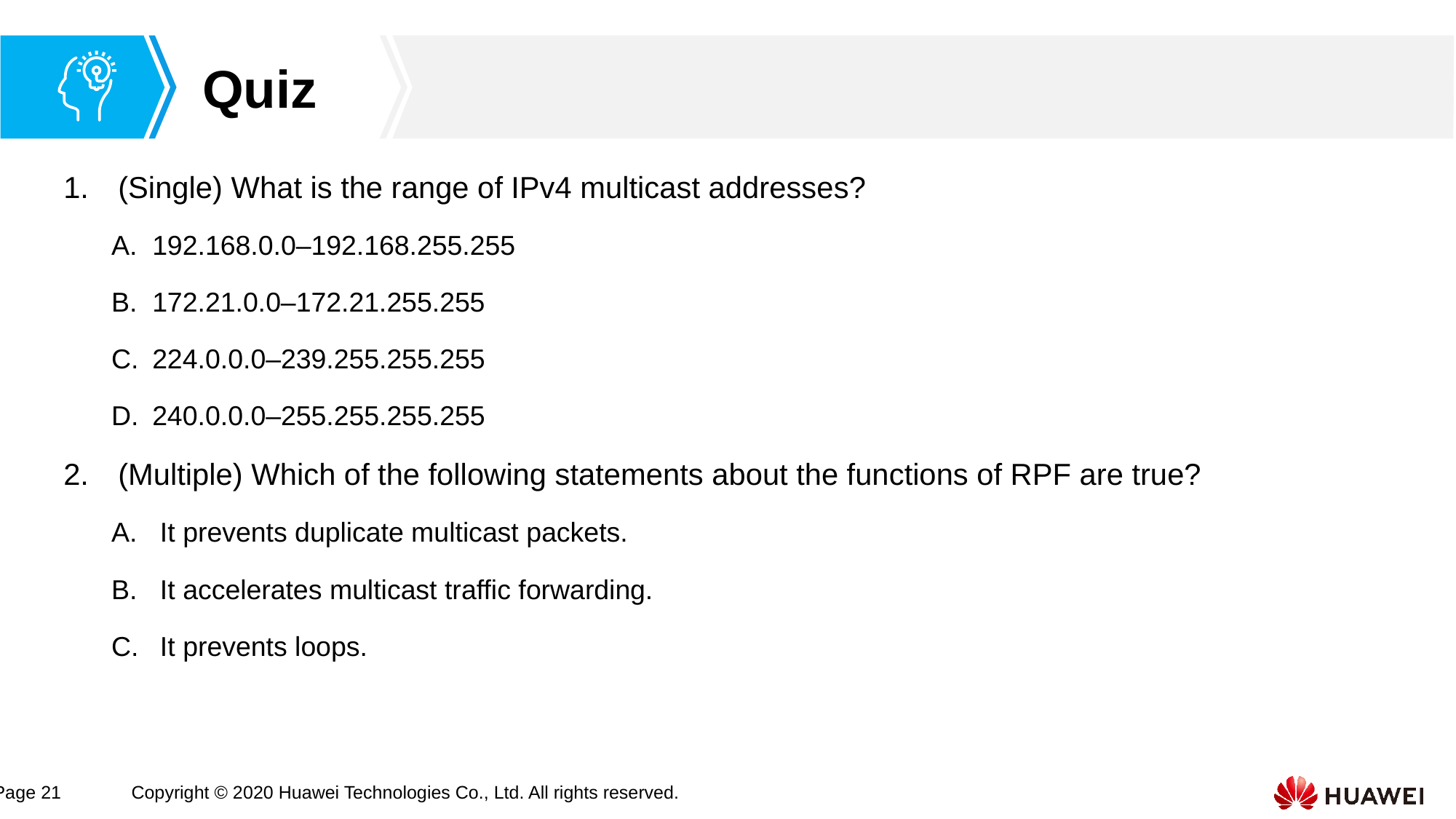

(Single) What is the range of IPv4 multicast addresses?
192.168.0.0–192.168.255.255
172.21.0.0–172.21.255.255
224.0.0.0–239.255.255.255
240.0.0.0–255.255.255.255
(Multiple) Which of the following statements about the functions of RPF are true?
 It prevents duplicate multicast packets.
 It accelerates multicast traffic forwarding.
 It prevents loops.